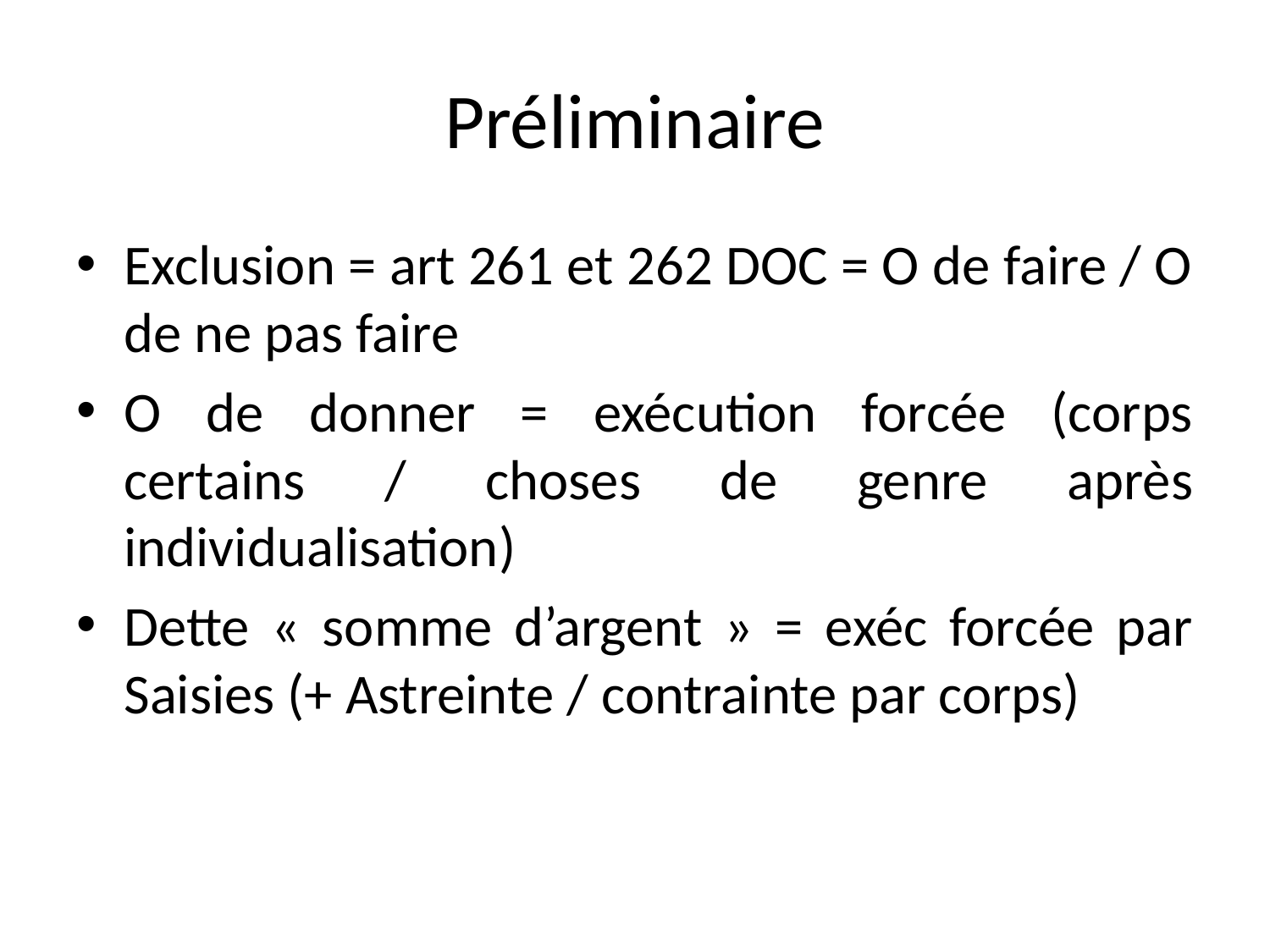

# Préliminaire
Exclusion = art 261 et 262 DOC = O de faire / O de ne pas faire
O de donner = exécution forcée (corps certains / choses de genre après individualisation)
Dette « somme d’argent » = exéc forcée par Saisies (+ Astreinte / contrainte par corps)